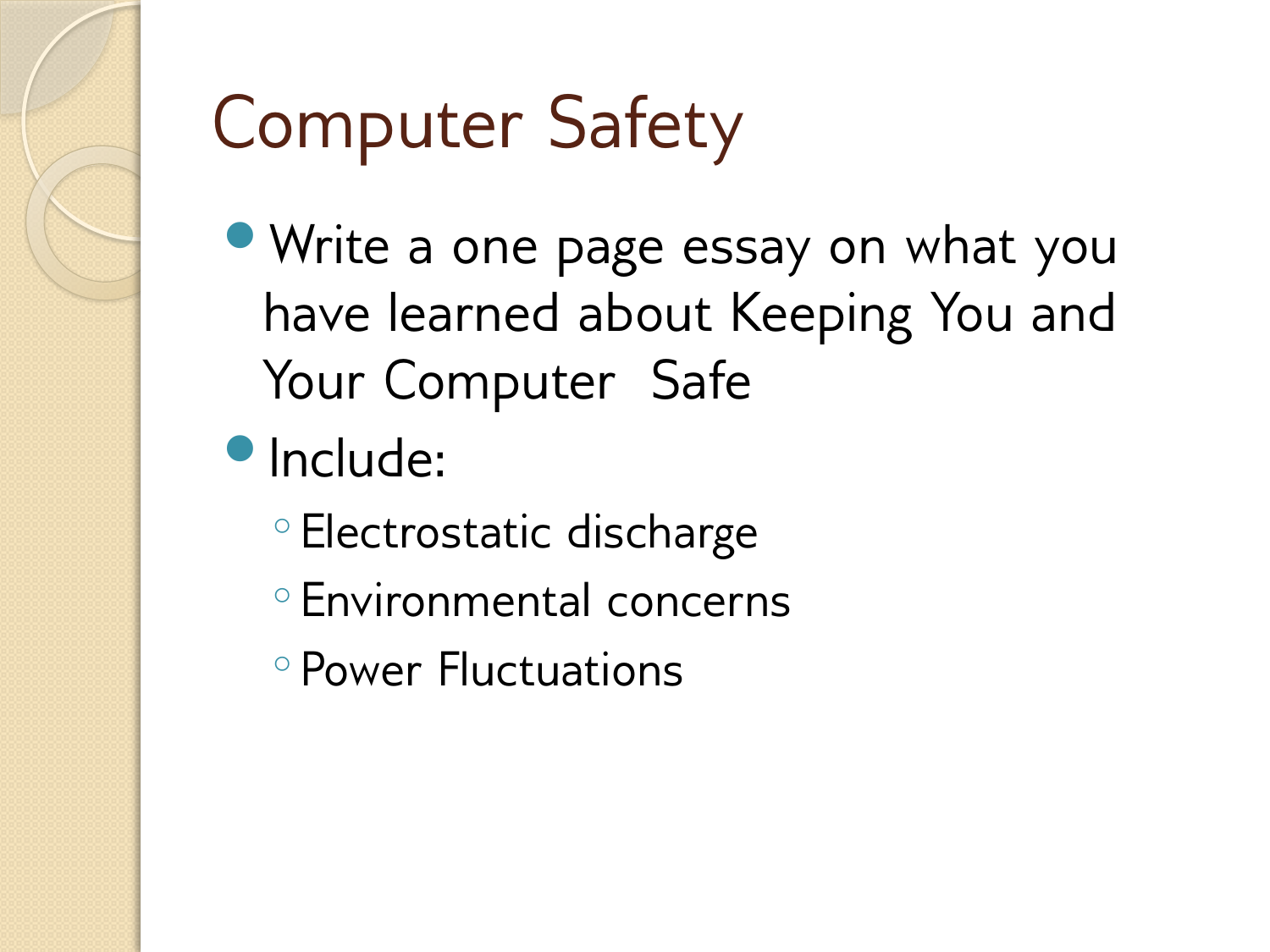

# Computer Safety
Write a one page essay on what you have learned about Keeping You and Your Computer  Safe
Include:
Electrostatic discharge
Environmental concerns
Power Fluctuations